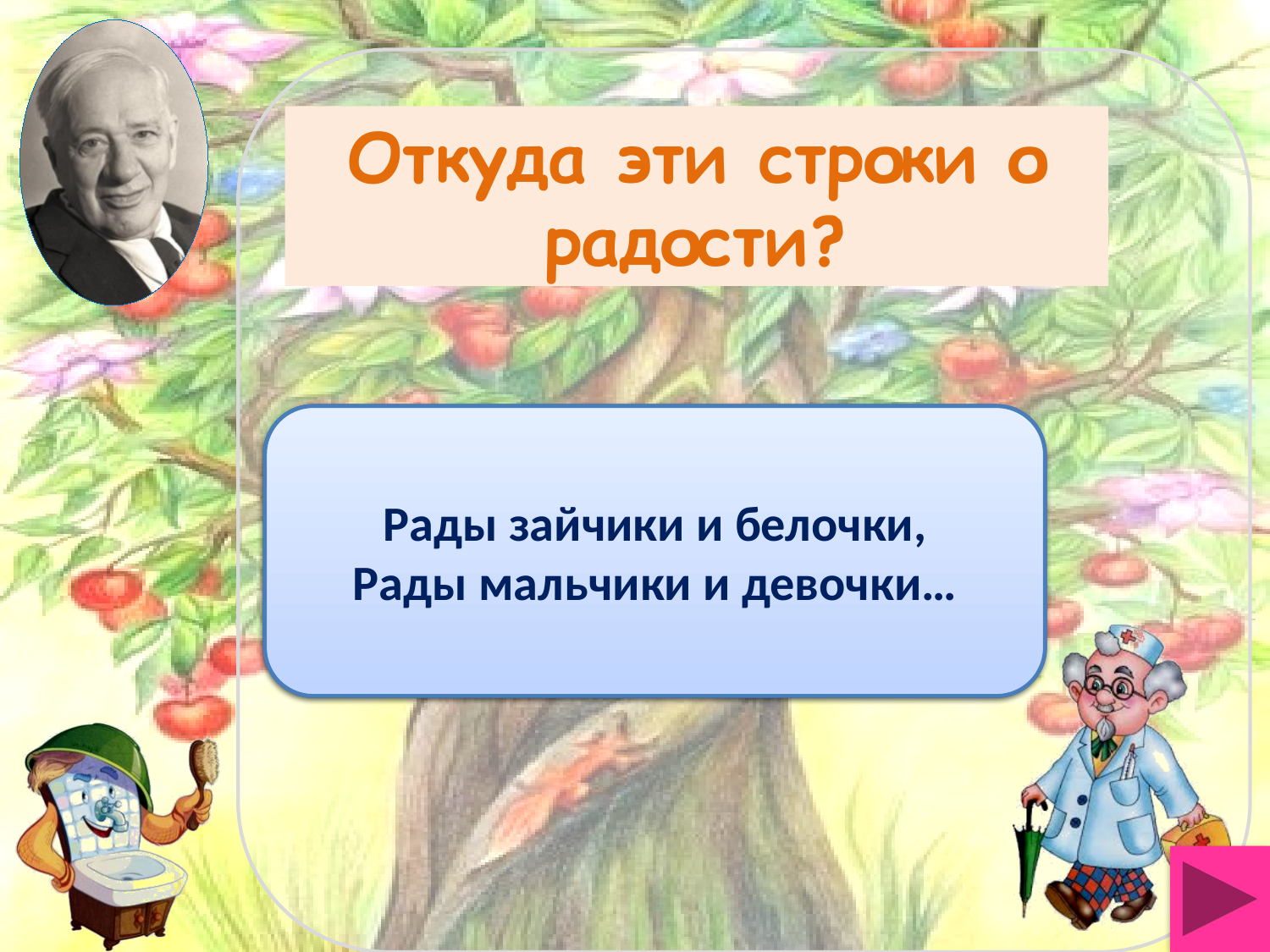

# Откуда эти строки о радости?
«Краденое солнце»
Рады зайчики и белочки,
Рады мальчики и девочки…